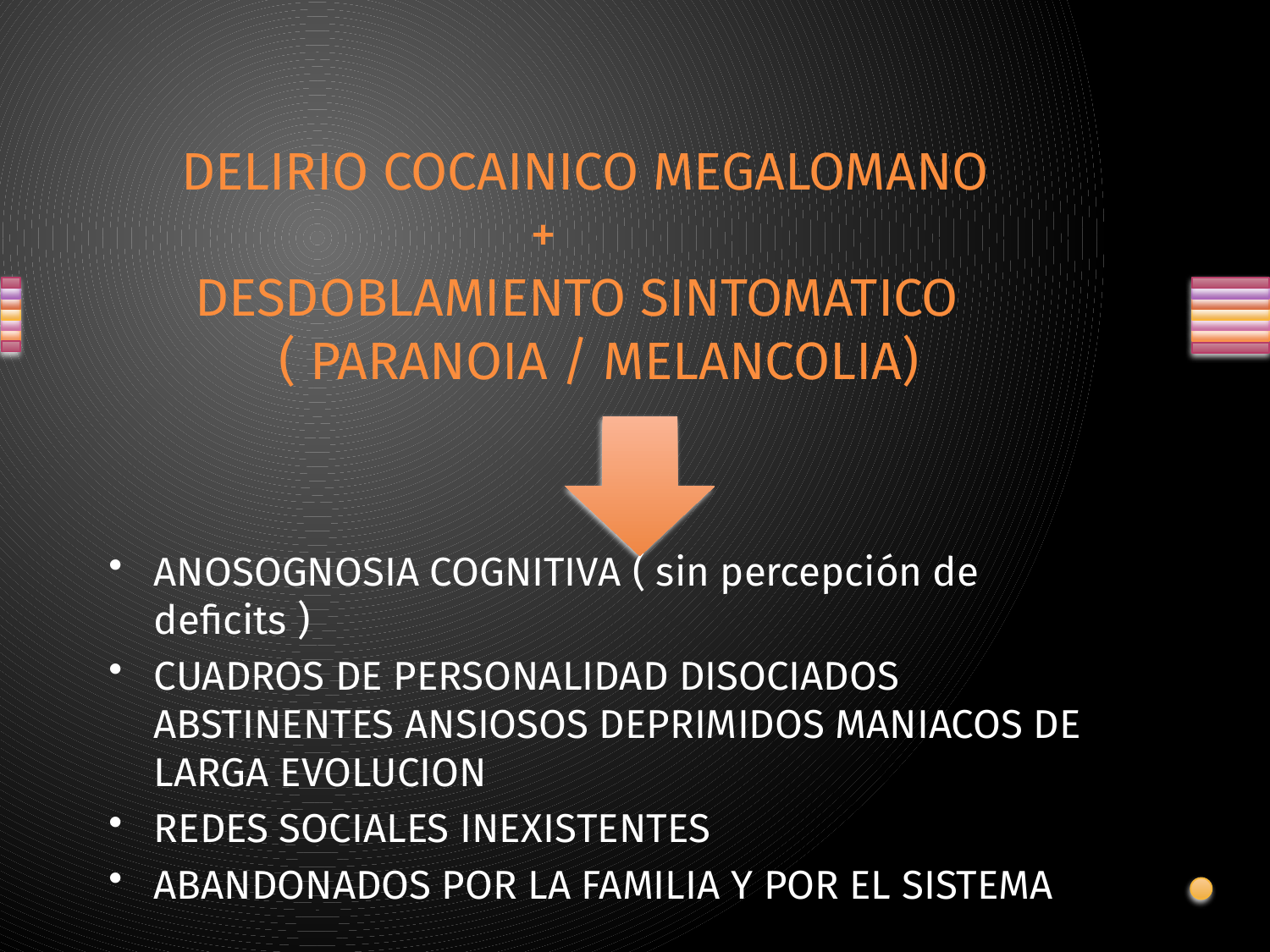

# DELIRIO COCAINICO MEGALOMANO + DESDOBLAMIENTO SINTOMATICO ( PARANOIA / MELANCOLIA)

ANOSOGNOSIA COGNITIVA ( sin percepción de deficits )
CUADROS DE PERSONALIDAD DISOCIADOS ABSTINENTES ANSIOSOS DEPRIMIDOS MANIACOS DE LARGA EVOLUCION
REDES SOCIALES INEXISTENTES
ABANDONADOS POR LA FAMILIA Y POR EL SISTEMA